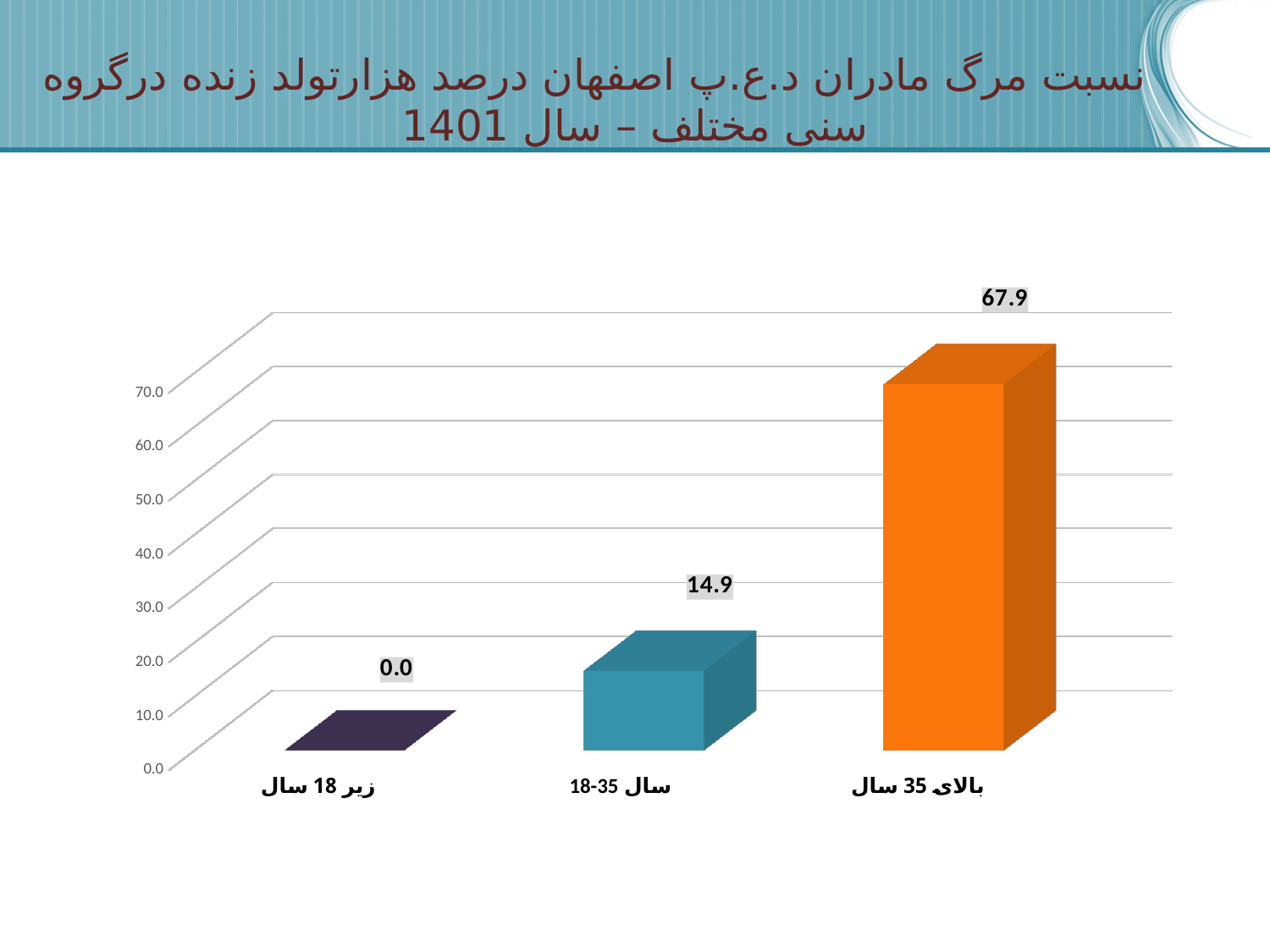

نسبت مرگ مادران د.ع.پ اصفهان درصد هزارتولد زنده درگروه سنی مختلف – سال 1401

[unsupported chart]